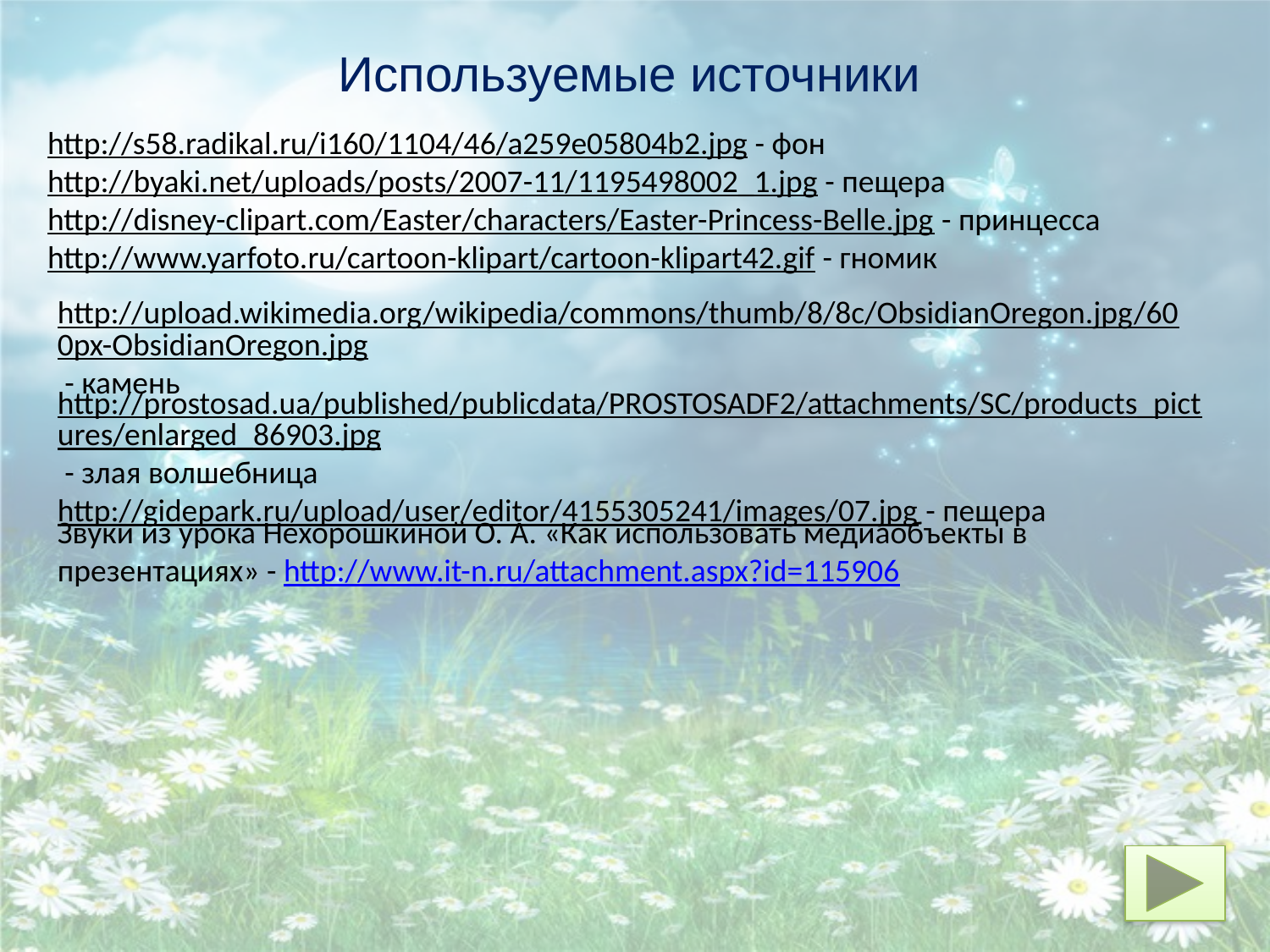

Используемые источники
http://s58.radikal.ru/i160/1104/46/a259e05804b2.jpg - фон
http://byaki.net/uploads/posts/2007-11/1195498002_1.jpg - пещера
http://disney-clipart.com/Easter/characters/Easter-Princess-Belle.jpg - принцесса
http://www.yarfoto.ru/cartoon-klipart/cartoon-klipart42.gif - гномик
http://upload.wikimedia.org/wikipedia/commons/thumb/8/8c/ObsidianOregon.jpg/600px-ObsidianOregon.jpg - камень
http://prostosad.ua/published/publicdata/PROSTOSADF2/attachments/SC/products_pictures/enlarged_86903.jpg - злая волшебница
http://gidepark.ru/upload/user/editor/4155305241/images/07.jpg - пещера
Звуки из урока Нехорошкиной О. А. «Как использовать медиаобъекты в презентациях» - http://www.it-n.ru/attachment.aspx?id=115906